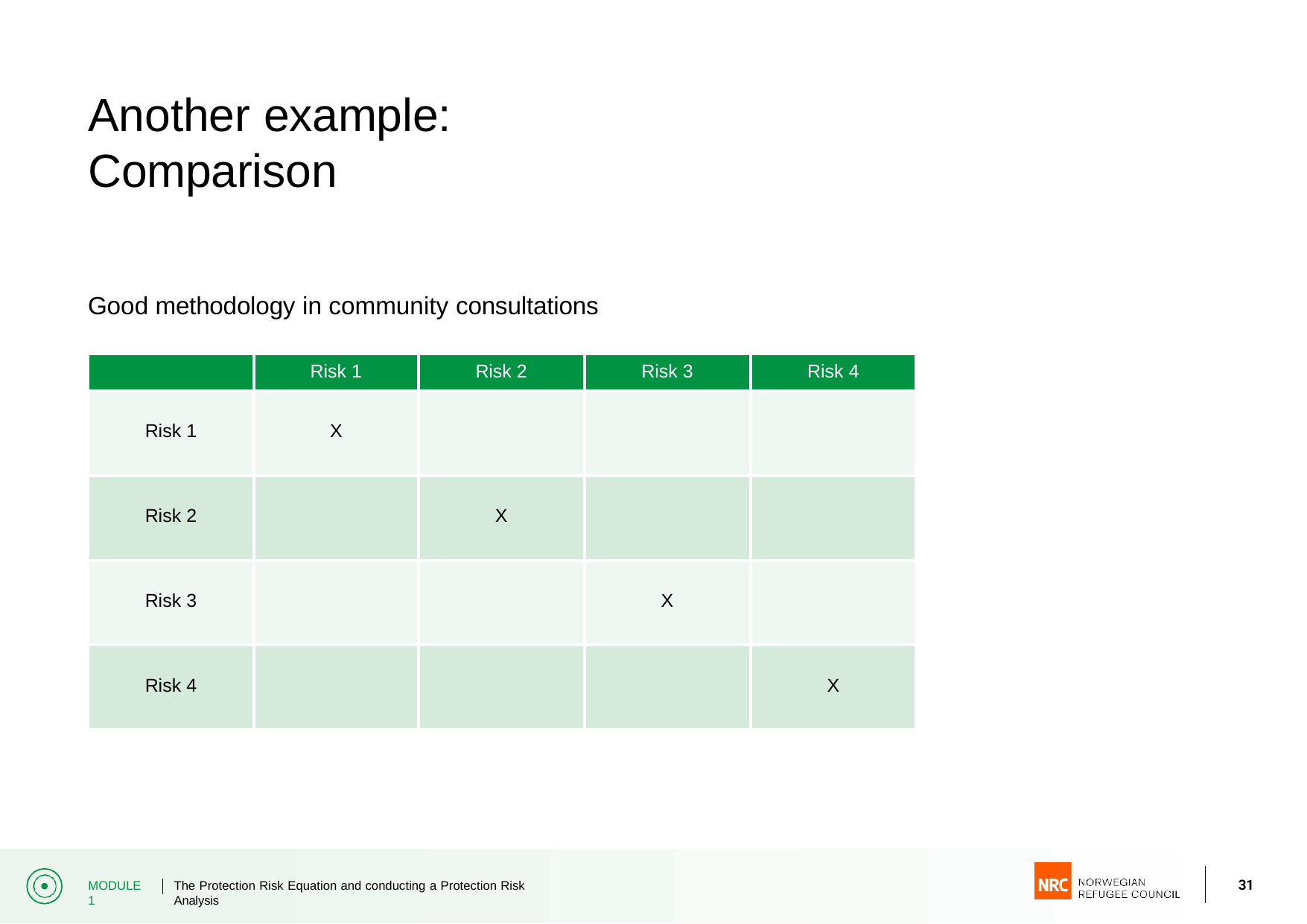

# Another example: Comparison
Good methodology in community consultations
|  | Risk 1 | Risk 2 | Risk 3 | Risk 4 |
| --- | --- | --- | --- | --- |
| Risk 1 | X |  |  |  |
| Risk 2 |  | X |  |  |
| Risk 3 |  |  | X |  |
| Risk 4 |  |  |  | X |
31
MODULE 1
The Protection Risk Equation and conducting a Protection Risk Analysis